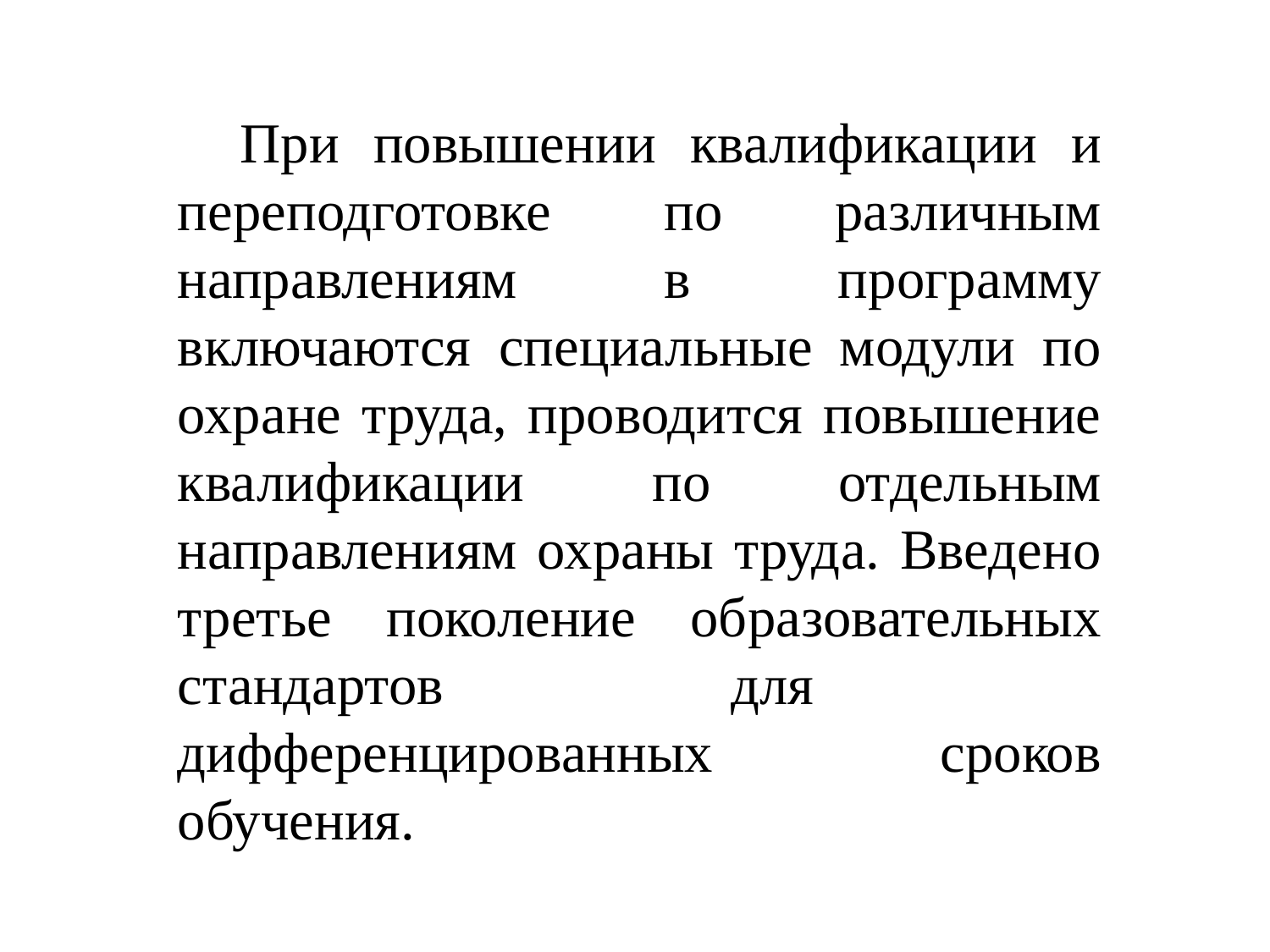

# При повышении квалификации и переподготовке по различным направлениям в программу включаются специальные модули по охране труда, проводится повышение квалификации по отдельным направлениям охраны труда. Введено третье поколение образовательных стандартов для  дифференцированных сроков обучения.